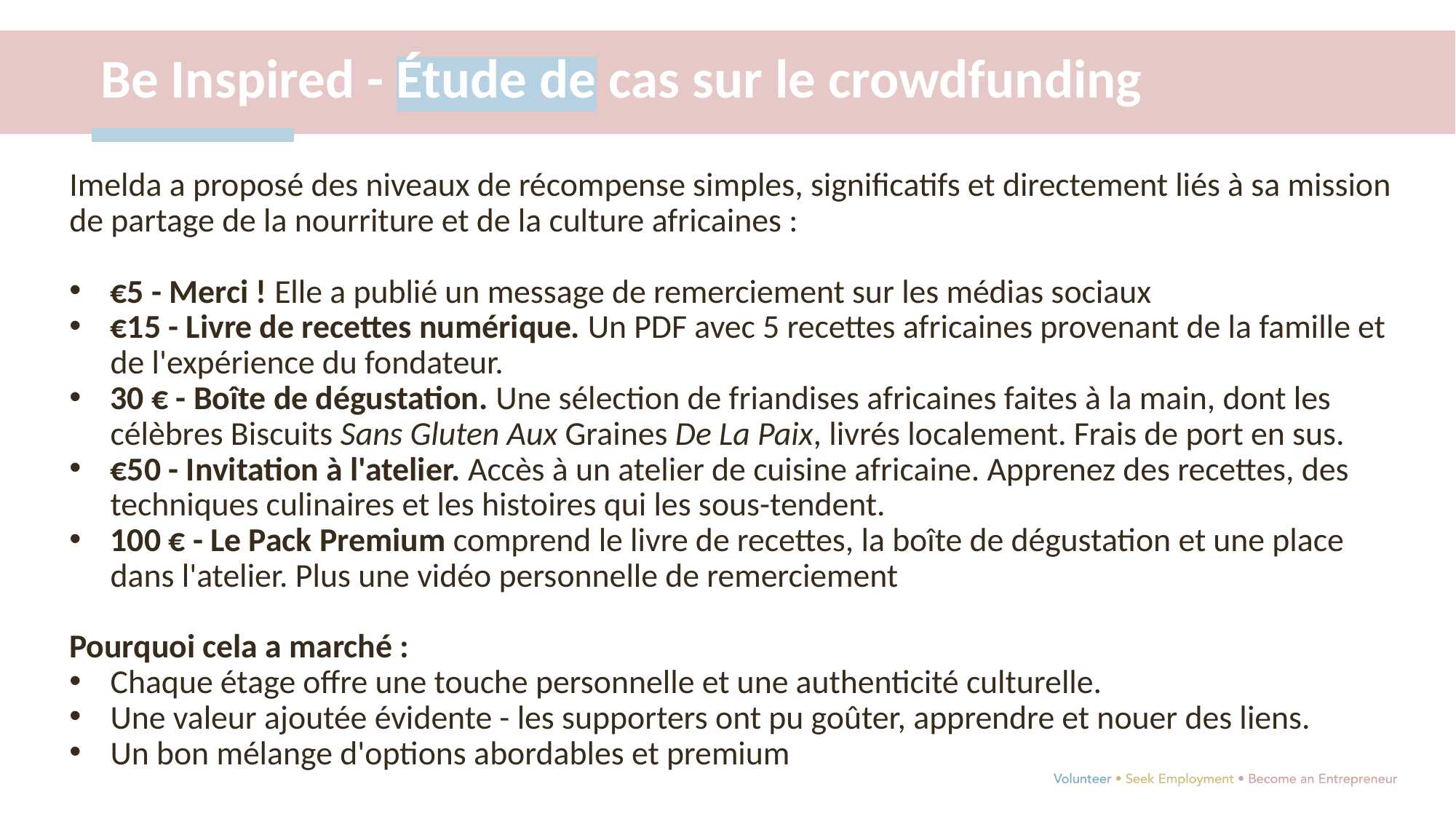

Be Inspired - Étude de cas sur le crowdfunding
Imelda a proposé des niveaux de récompense simples, significatifs et directement liés à sa mission de partage de la nourriture et de la culture africaines :

€5 - Merci ! Elle a publié un message de remerciement sur les médias sociaux
€15 - Livre de recettes numérique. Un PDF avec 5 recettes africaines provenant de la famille et de l'expérience du fondateur.
30 € - Boîte de dégustation. Une sélection de friandises africaines faites à la main, dont les célèbres Biscuits Sans Gluten Aux Graines De La Paix, livrés localement. Frais de port en sus.
€50 - Invitation à l'atelier. Accès à un atelier de cuisine africaine. Apprenez des recettes, des techniques culinaires et les histoires qui les sous-tendent.
100 € - Le Pack Premium comprend le livre de recettes, la boîte de dégustation et une place dans l'atelier. Plus une vidéo personnelle de remerciement

Pourquoi cela a marché :
Chaque étage offre une touche personnelle et une authenticité culturelle.
Une valeur ajoutée évidente - les supporters ont pu goûter, apprendre et nouer des liens.
Un bon mélange d'options abordables et premium

QUELQUES LECTURES POUR UN APPRENTISSAGE PLUS APPROFONDI